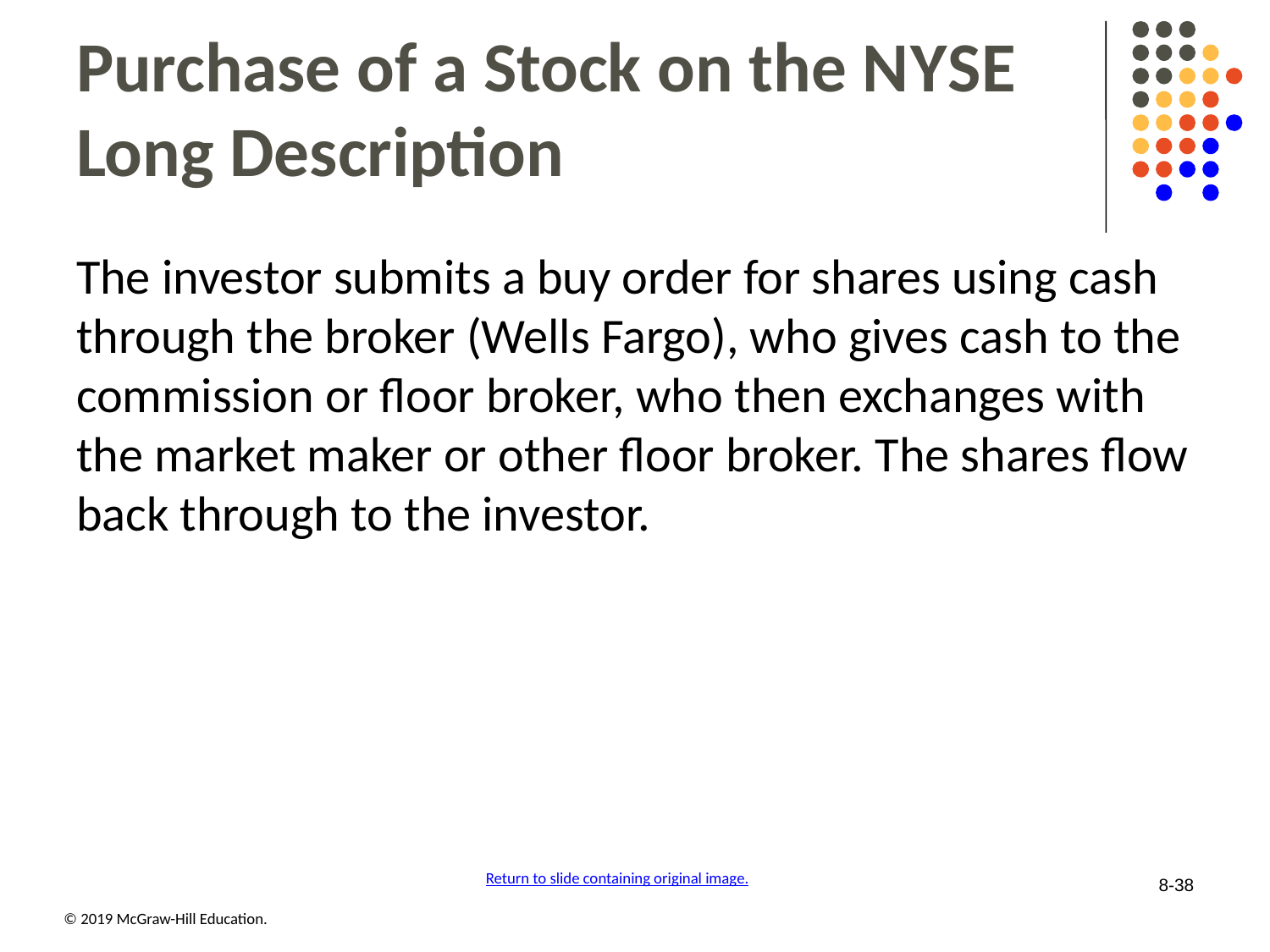

# Purchase of a Stock on the N Y S E Long Description
The investor submits a buy order for shares using cash through the broker (Wells Fargo), who gives cash to the commission or floor broker, who then exchanges with the market maker or other floor broker. The shares flow back through to the investor.
Return to slide containing original image.
8-38